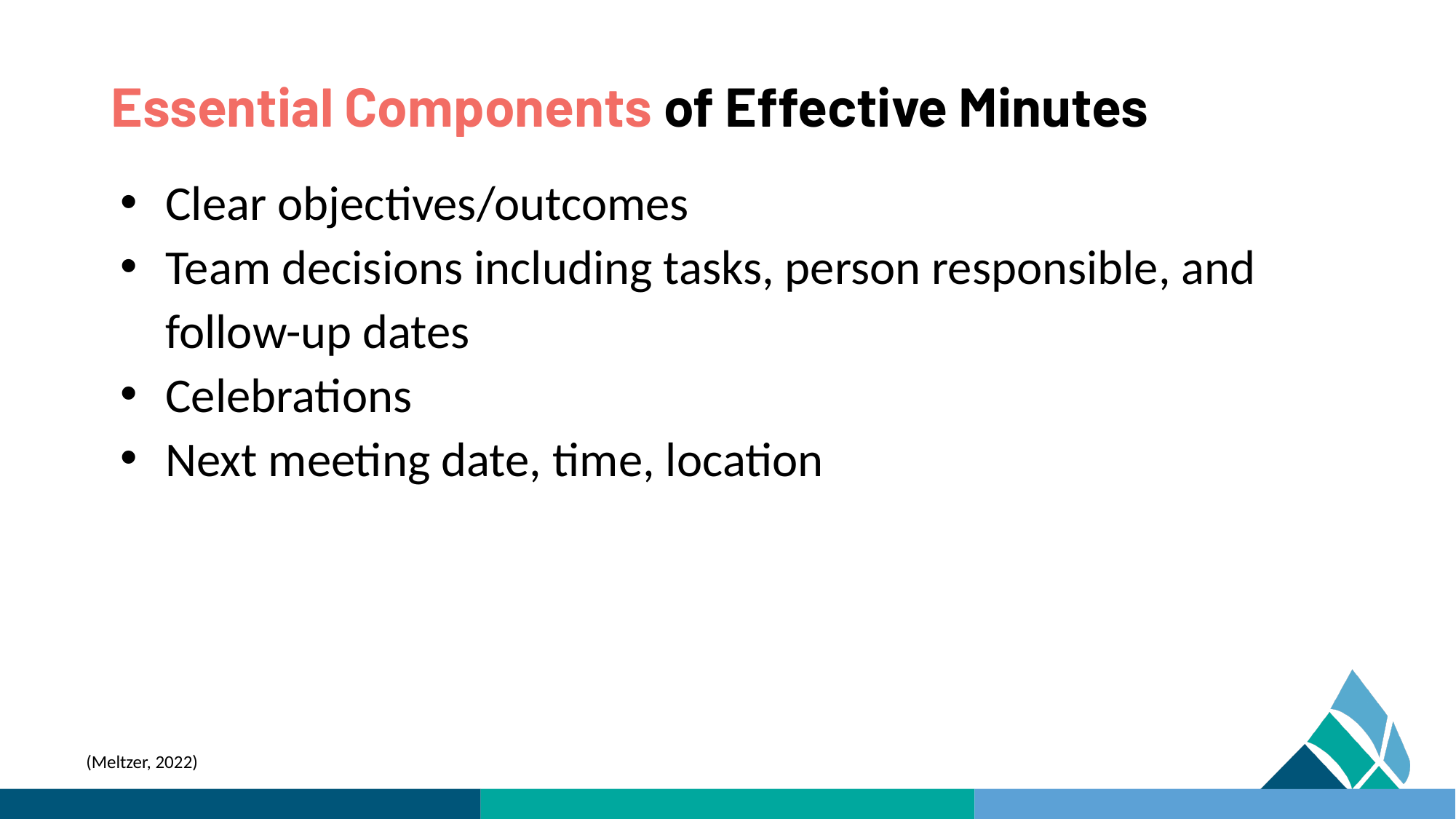

# Essential Components of Effective Minutes
Clear objectives/outcomes
Team decisions including tasks, person responsible, and follow-up dates
Celebrations
Next meeting date, time, location

(Meltzer, 2022)